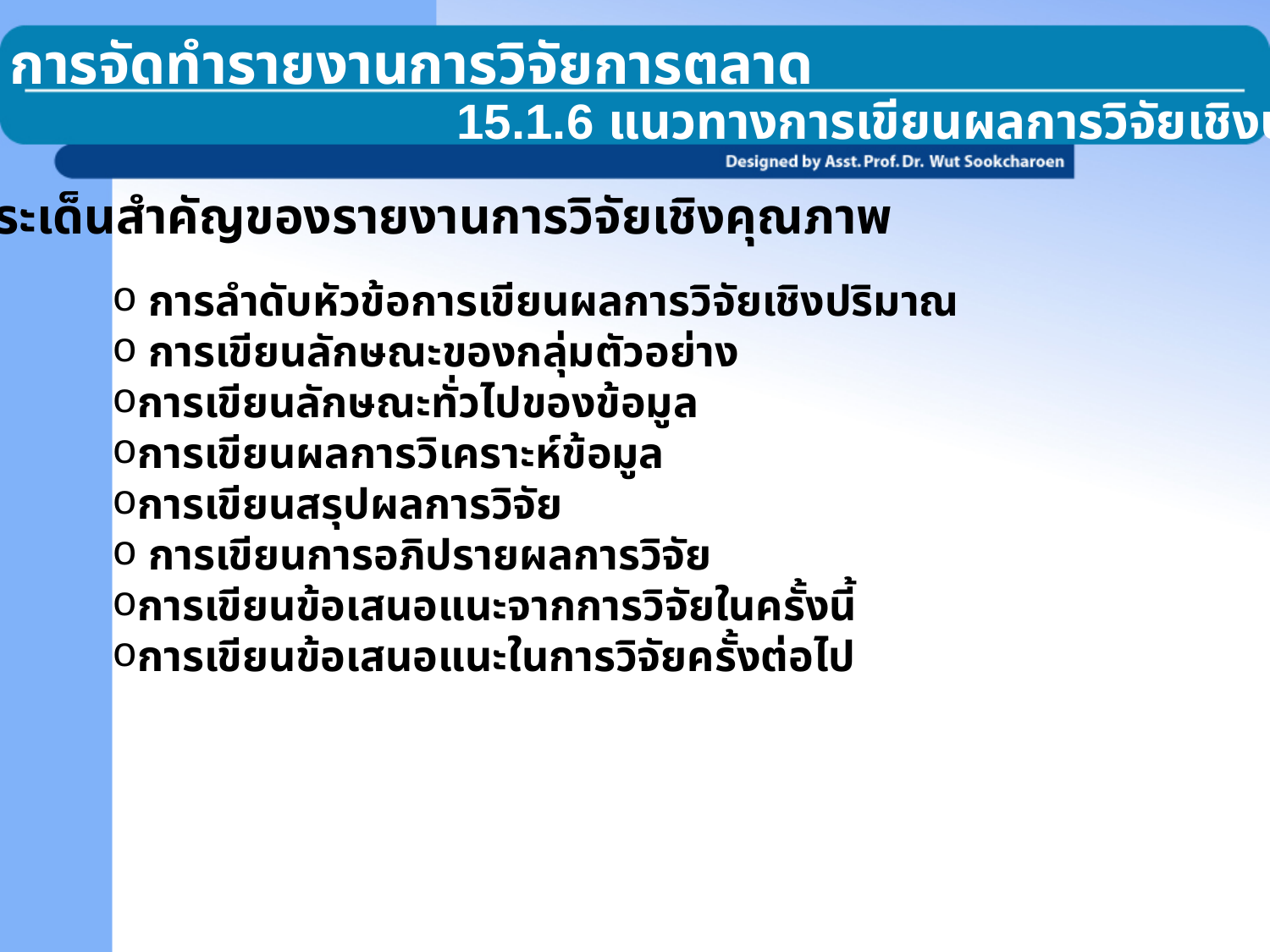

15.1 การจัดทำรายงานการวิจัยการตลาด
15.1.6 แนวทางการเขียนผลการวิจัยเชิงปริมาณ
ประเด็นสำคัญของรายงานการวิจัยเชิงคุณภาพ
 การลำดับหัวข้อการเขียนผลการวิจัยเชิงปริมาณ
 การเขียนลักษณะของกลุ่มตัวอย่าง
การเขียนลักษณะทั่วไปของข้อมูล
การเขียนผลการวิเคราะห์ข้อมูล
การเขียนสรุปผลการวิจัย
 การเขียนการอภิปรายผลการวิจัย
การเขียนข้อเสนอแนะจากการวิจัยในครั้งนี้
การเขียนข้อเสนอแนะในการวิจัยครั้งต่อไป